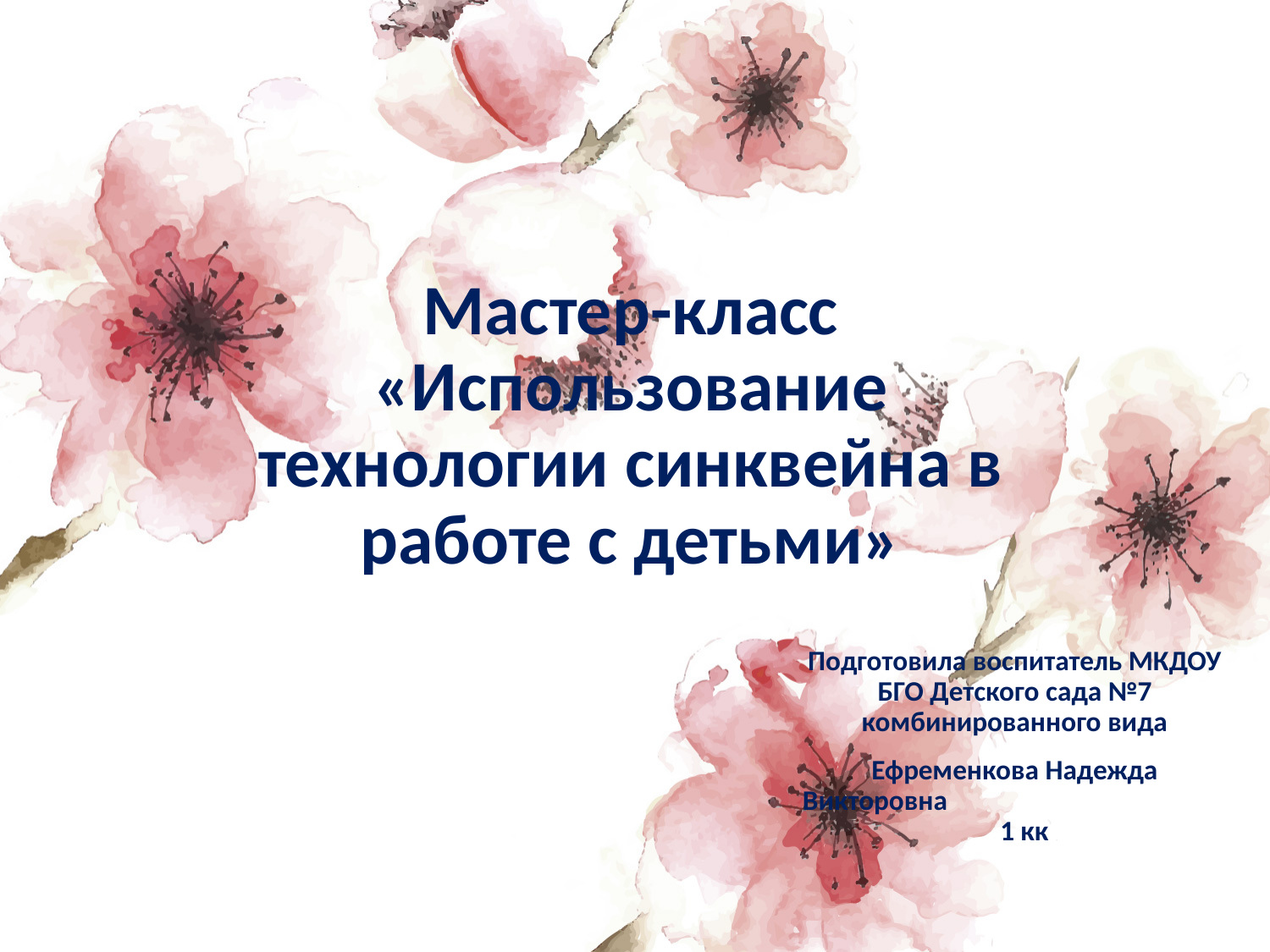

# Мастер-класс «Использование технологии синквейна в работе с детьми»
Подготовила воспитатель МКДОУ БГО Детского сада №7 комбинированного вида
Ефременкова Надежда Викторовна                                                1 кк